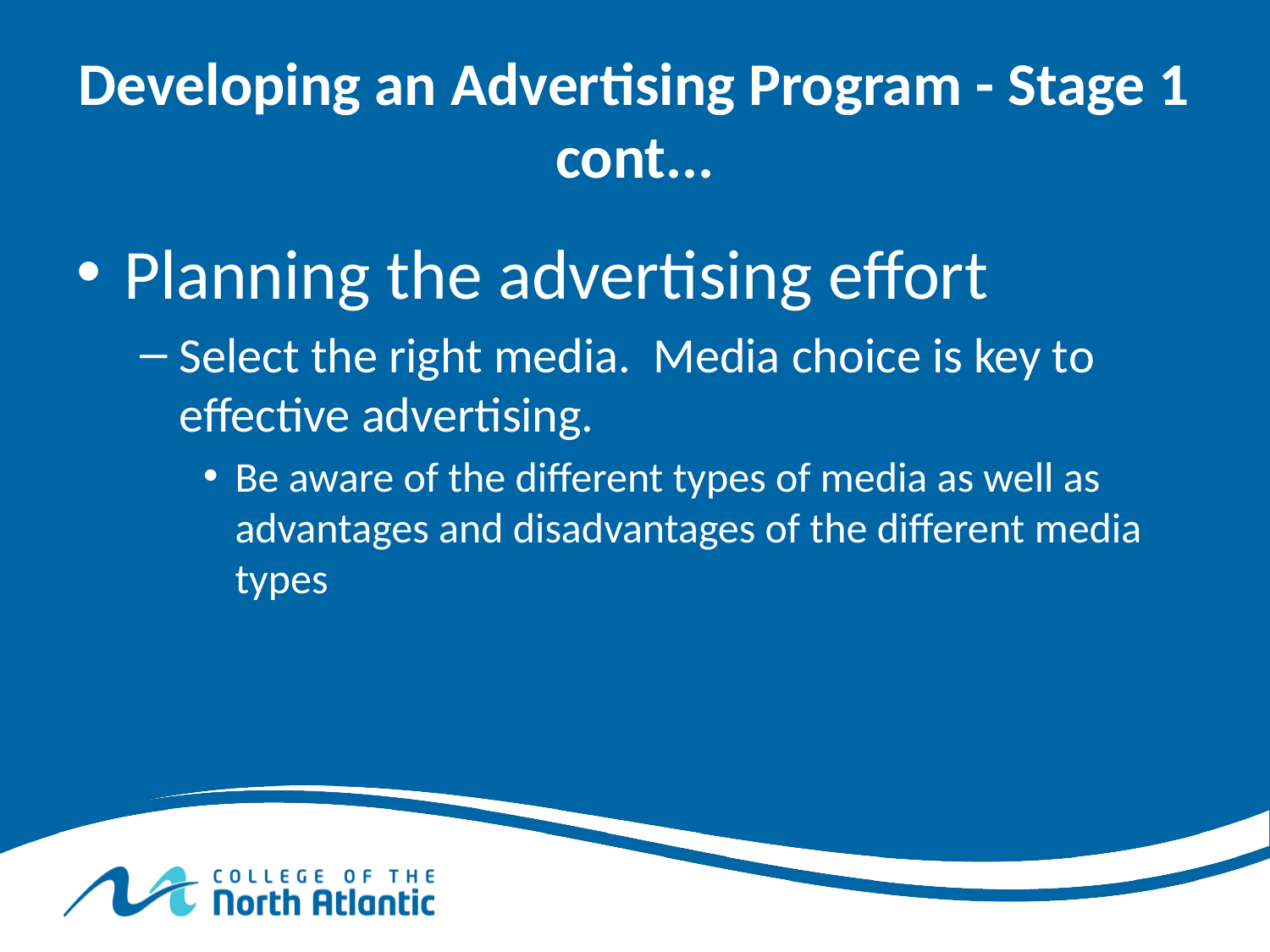

# Developing an Advertising Program - Stage 1 cont...
Planning the advertising effort
Select the right media.  Media choice is key to effective advertising.
Be aware of the different types of media as well as advantages and disadvantages of the different media types